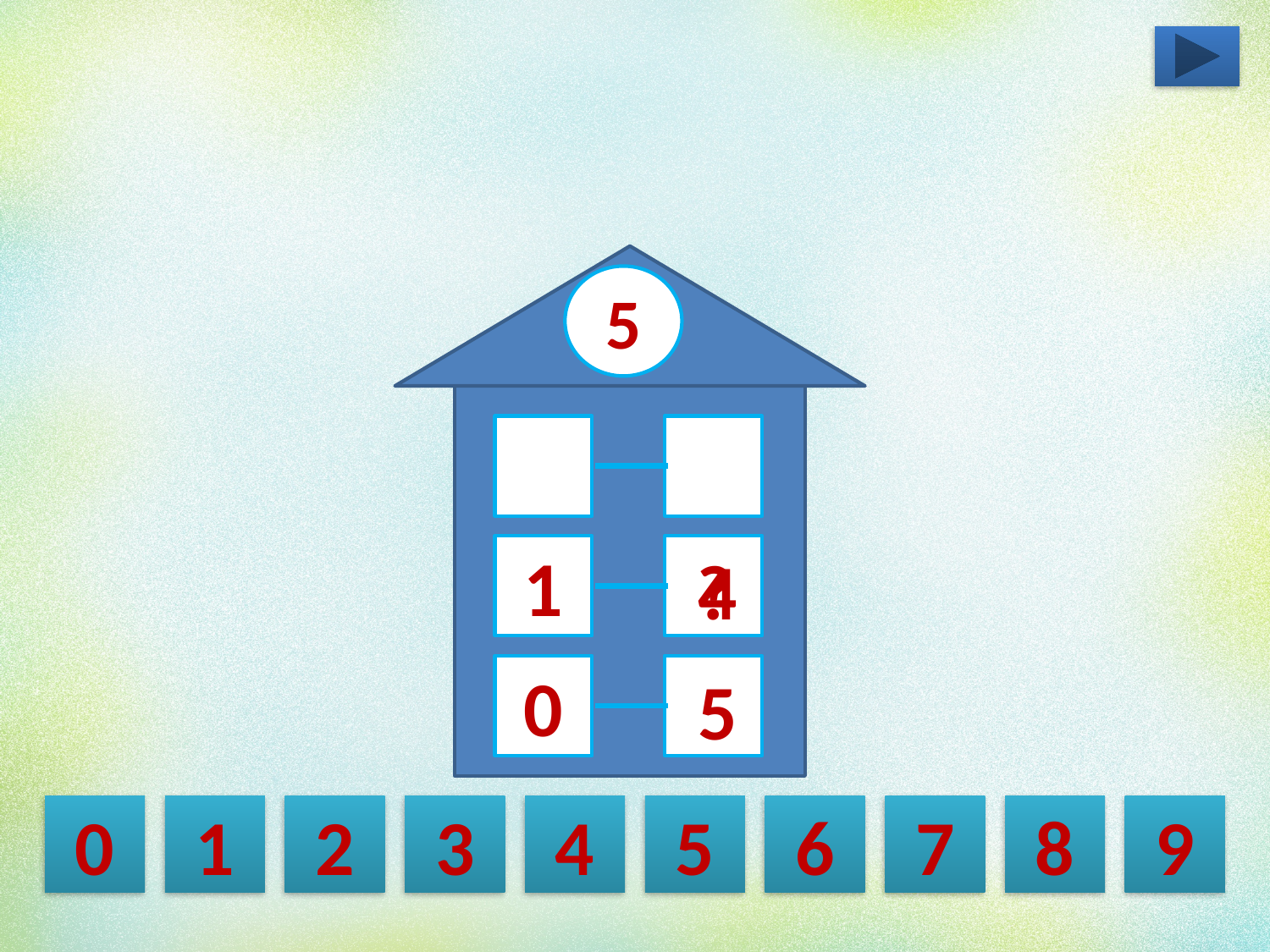

5

1

?
4
0

5

0
1
2
3
4
5
6
7
8
9